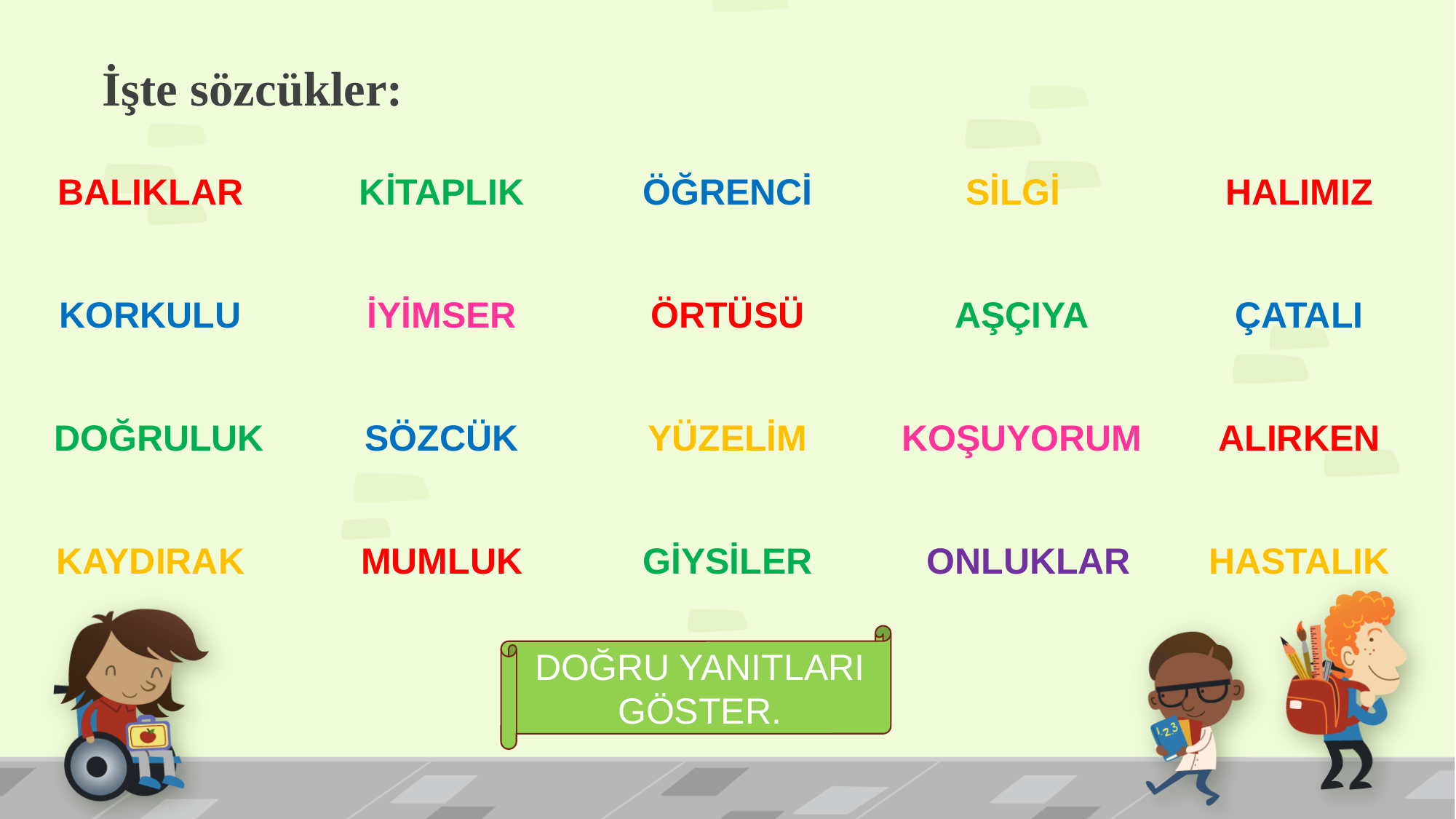

# İşte sözcükler:
BALIKLAR
KİTAPLIK
ÖĞRENCİ
SİLGİ
HALIMIZ
KORKULU
İYİMSER
ÖRTÜSÜ
AŞÇIYA
ÇATALI
DOĞRULUK
SÖZCÜK
YÜZELİM
KOŞUYORUM
ALIRKEN
KAYDIRAK
MUMLUK
GİYSİLER
ONLUKLAR
HASTALIK
DOĞRU YANITLARI GÖSTER.